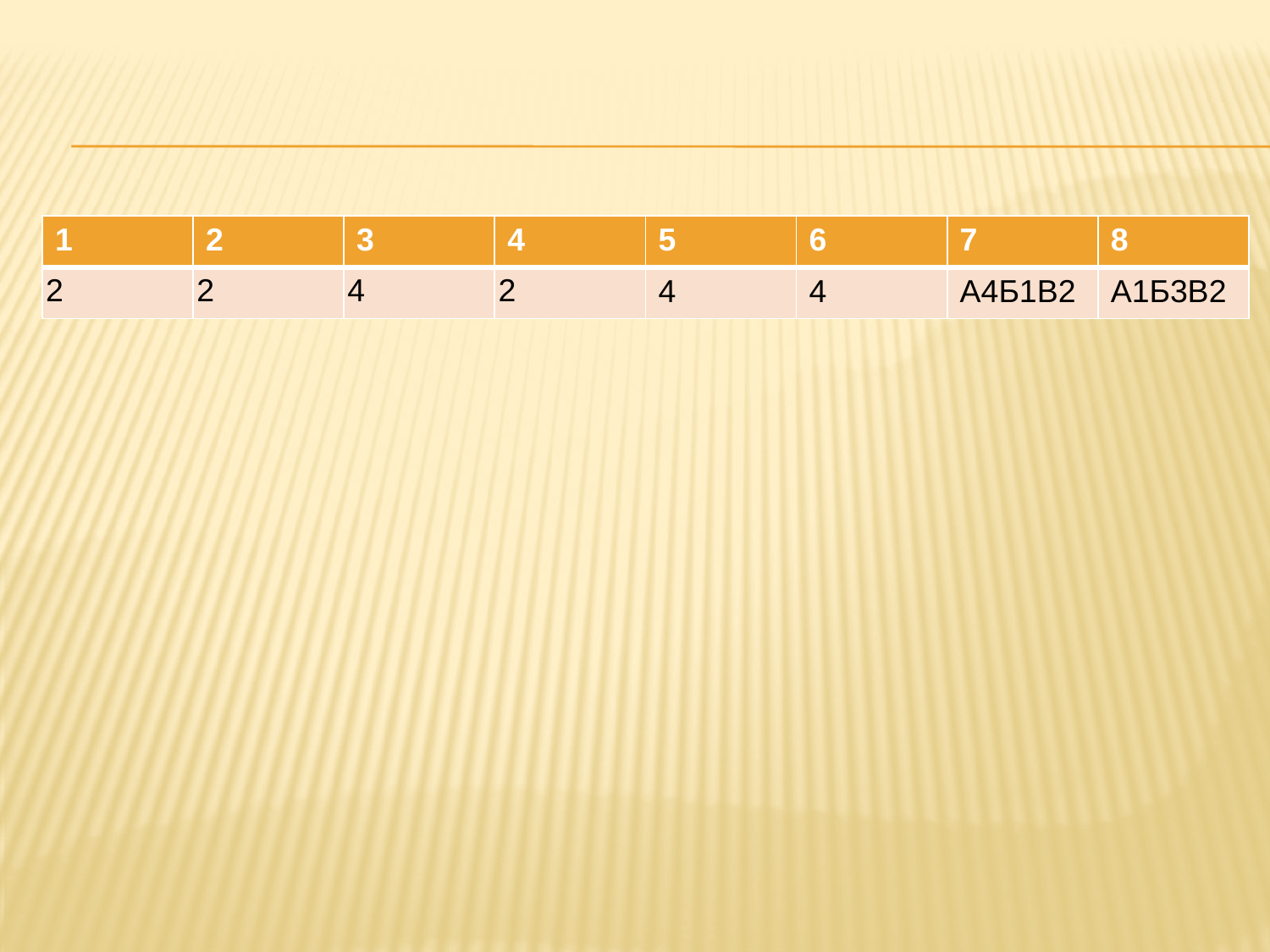

| 1 | 2 | 3 | 4 | 5 | 6 | 7 | 8 |
| --- | --- | --- | --- | --- | --- | --- | --- |
| 2 | 2 | 4 | 2 | 4 | 4 | А4Б1В2 | A1Б3B2 |